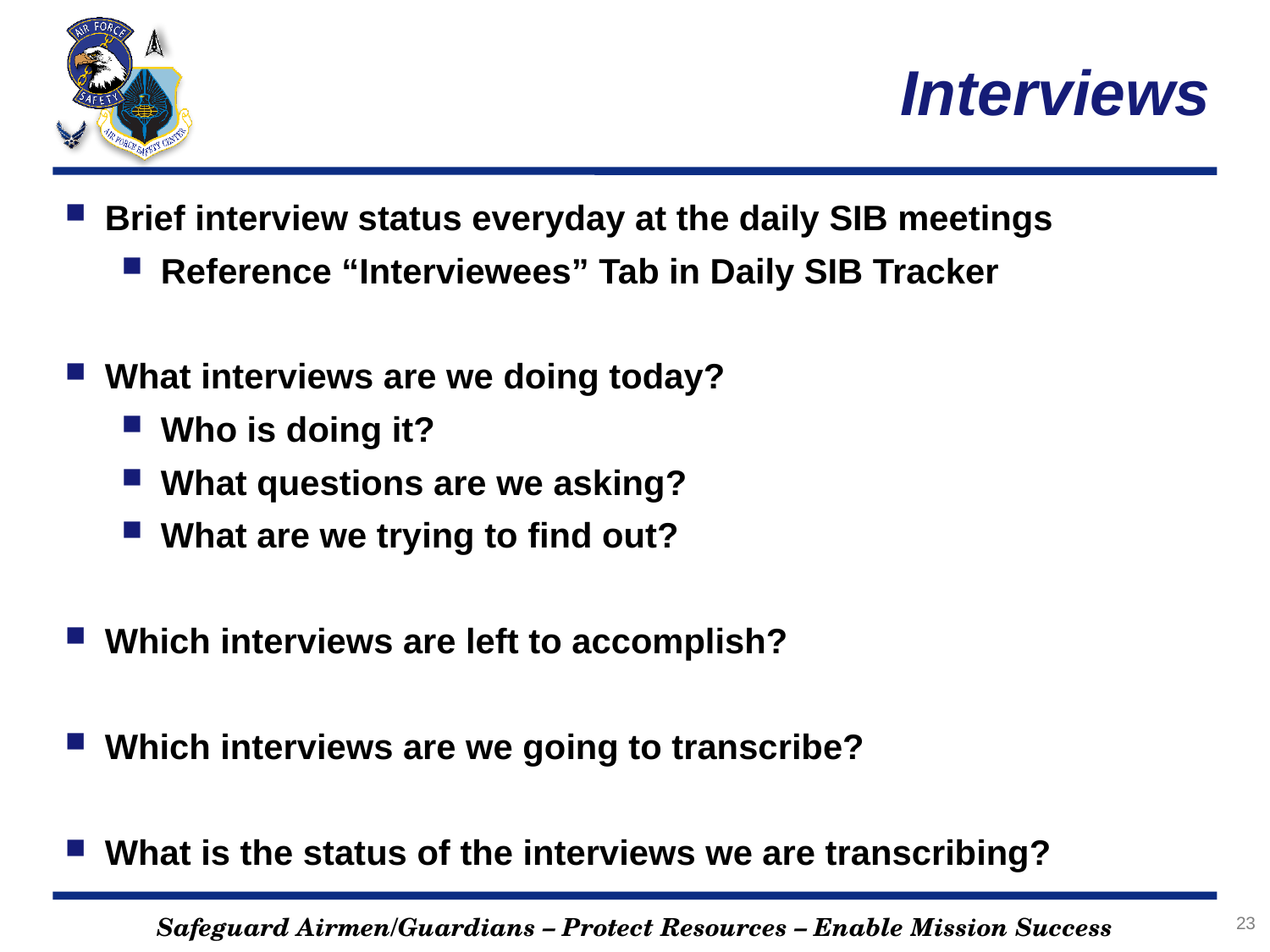

# Interviews
Brief interview status everyday at the daily SIB meetings
Reference “Interviewees” Tab in Daily SIB Tracker

What interviews are we doing today?
Who is doing it?
What questions are we asking?
What are we trying to find out?

Which interviews are left to accomplish?

Which interviews are we going to transcribe?

What is the status of the interviews we are transcribing?

23